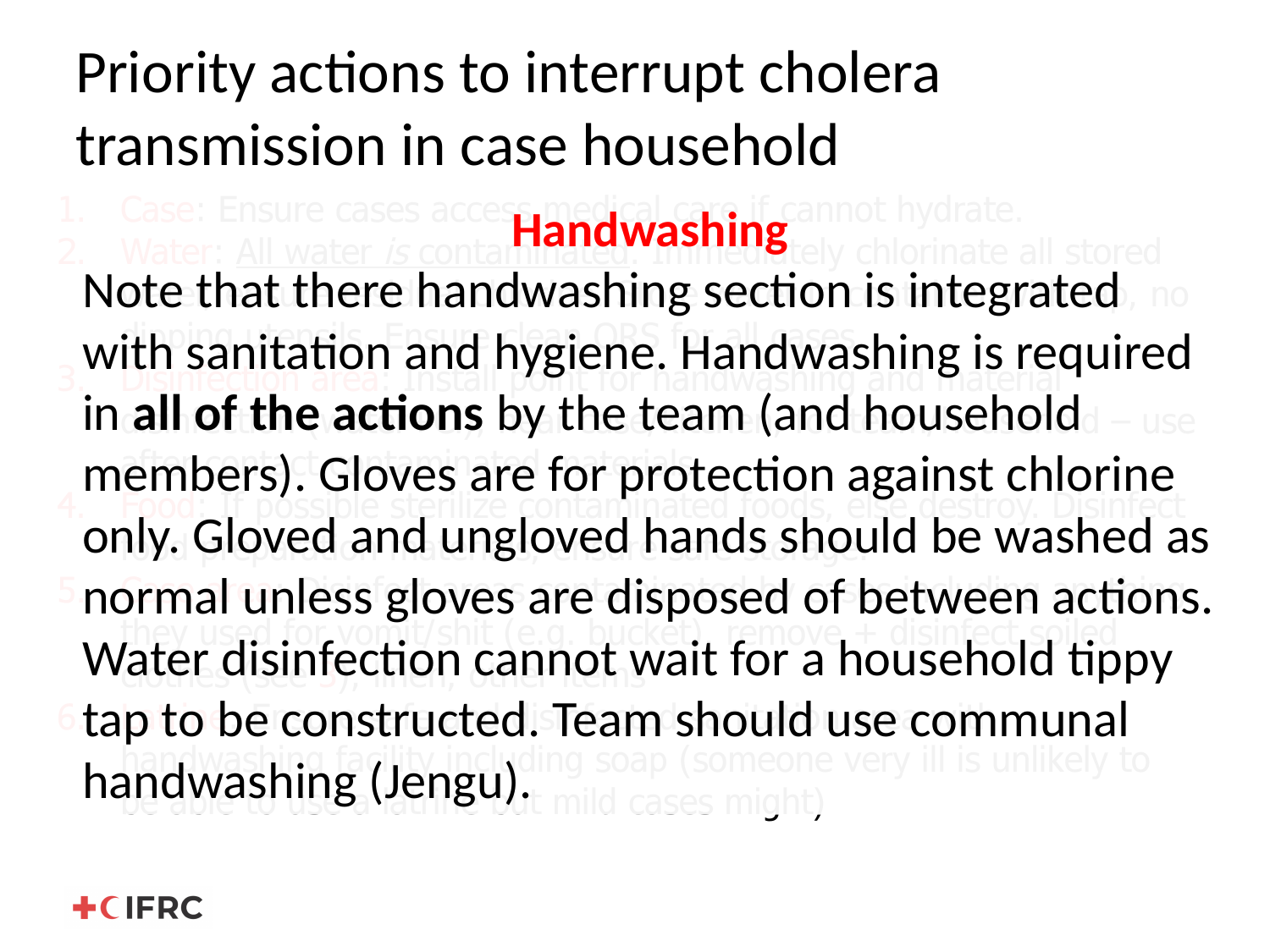

# Priority actions to interrupt cholera transmission in case household
Case: Ensure cases access medical care if cannot hydrate.
Water: All water is contaminated. Immediately chlorinate all stored water, ensure residual chlorine. Store water in container with tap, no dipping utensils. Ensure clean ORS for all cases.
Disinfection area: Install point for handwashing and material disinfection (water+Cl), near case/kitchen, for team/household – use after contact contaminated materials
Food: If possible sterilize contaminated foods, else destroy. Disinfect food preparation materials, ensure safe storage.
Case area: Disinfect areas contaminated by cases including anything they used for vomit/shit (e.g. bucket), remove + disinfect soiled clothes (see 3), linen, other items
Latrine: Ensure safe and disinfected sanitation area with handwashing facility including soap (someone very ill is unlikely to be able to use a latrine but mild cases might)
Handwashing
Note that there handwashing section is integrated with sanitation and hygiene. Handwashing is required in all of the actions by the team (and household members). Gloves are for protection against chlorine only. Gloved and ungloved hands should be washed as normal unless gloves are disposed of between actions. Water disinfection cannot wait for a household tippy tap to be constructed. Team should use communal handwashing (Jengu).